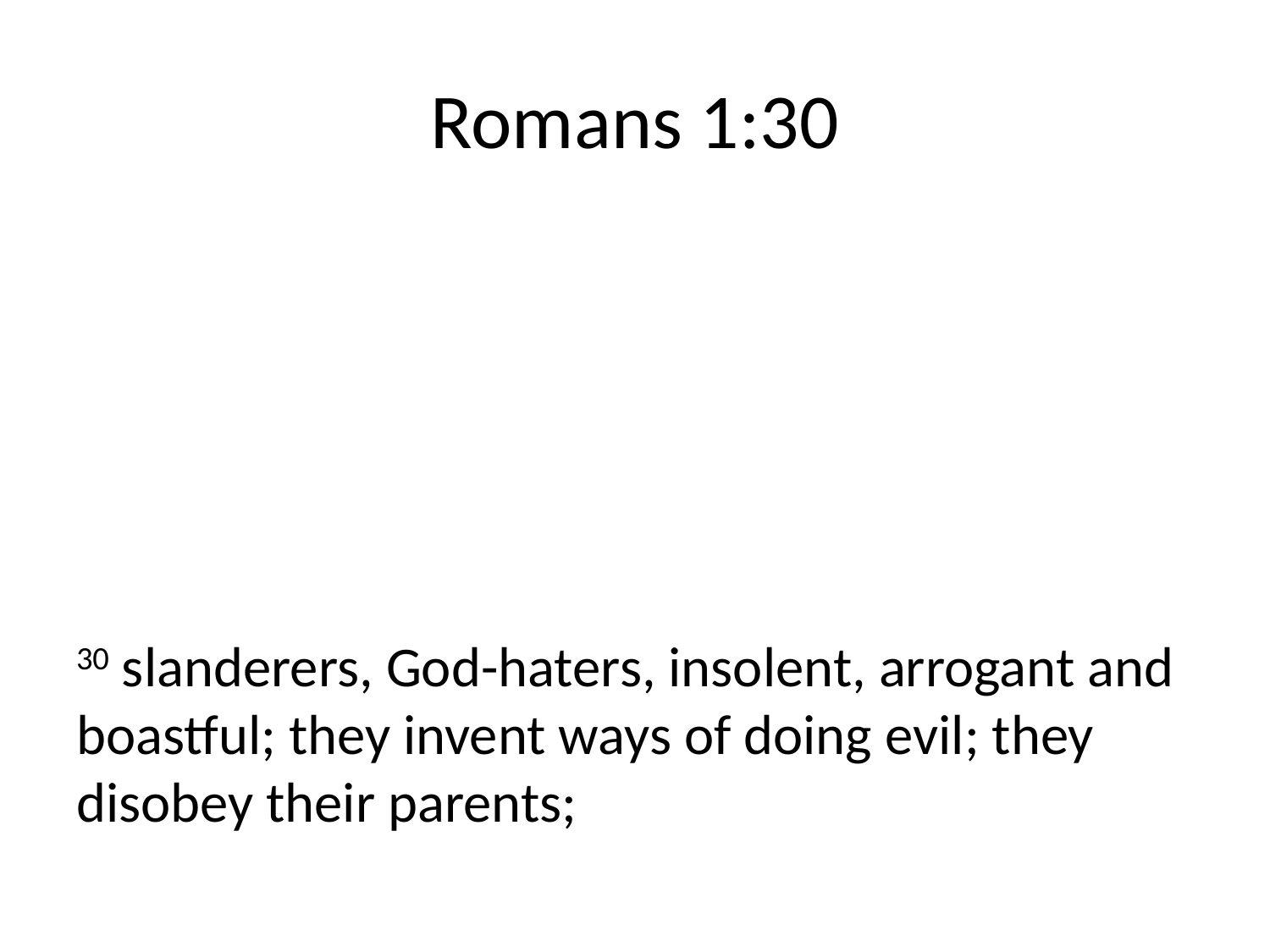

# Romans 1:30

30 slanderers, God-haters, insolent, arrogant and boastful; they invent ways of doing evil; they disobey their parents;